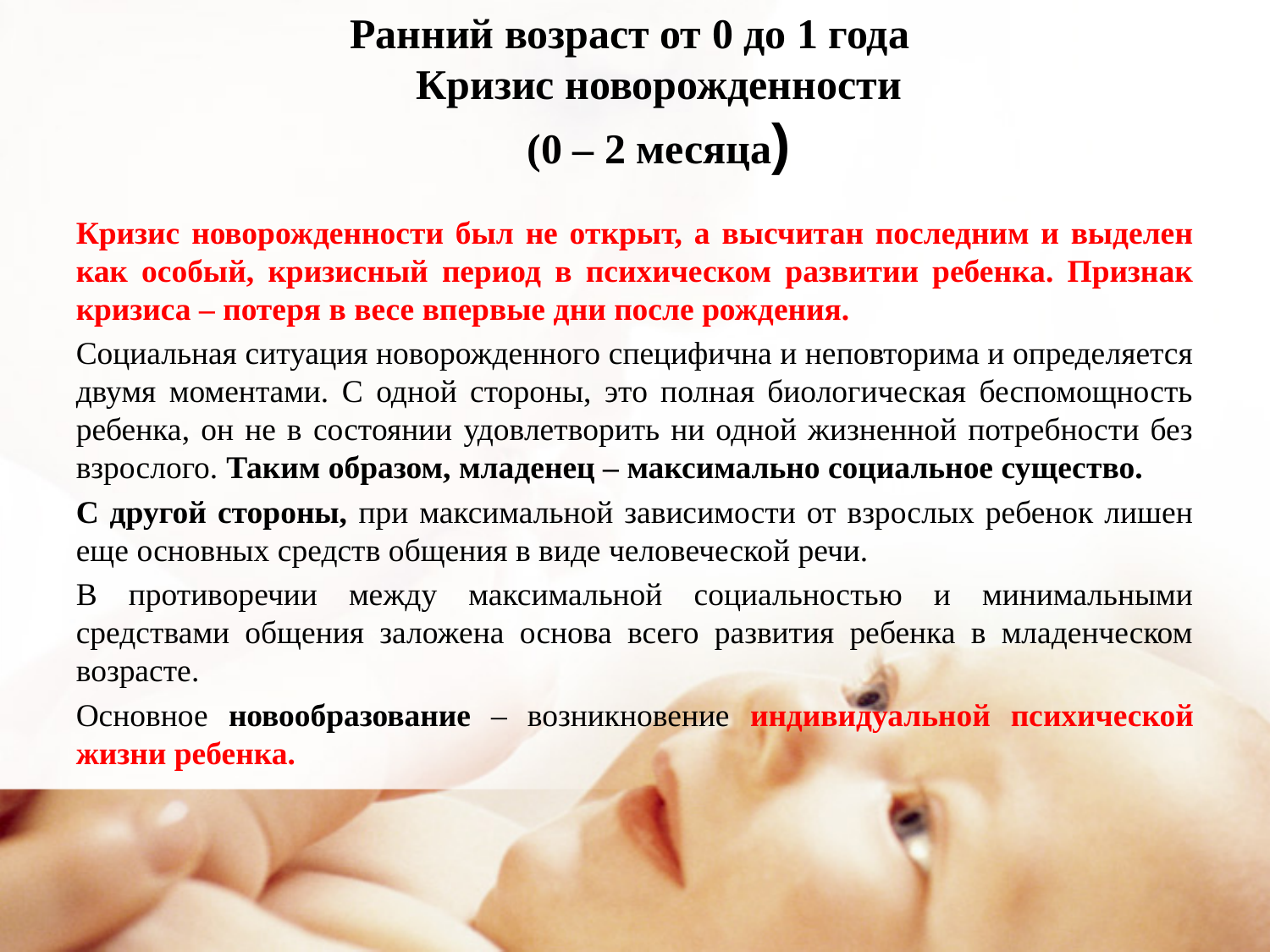

# Ранний возраст от 0 до 1 года  Кризис новорожденности (0 – 2 месяца)
Кризис новорожденности был не открыт, а высчитан последним и выделен как особый, кризисный период в психическом развитии ребенка. Признак кризиса – потеря в весе впервые дни после рождения.
Социальная ситуация новорожденного специфична и неповторима и определяется двумя моментами. С одной стороны, это полная биологическая беспомощность ребенка, он не в состоянии удовлетворить ни одной жизненной потребности без взрослого. Таким образом, младенец – максимально социальное существо.
С другой стороны, при максимальной зависимости от взрослых ребенок лишен еще основных средств общения в виде человеческой речи.
В противоречии между максимальной социальностью и минимальными средствами общения заложена основа всего развития ребенка в младенческом возрасте.
Основное новообразование – возникновение индивидуальной психической жизни ребенка.